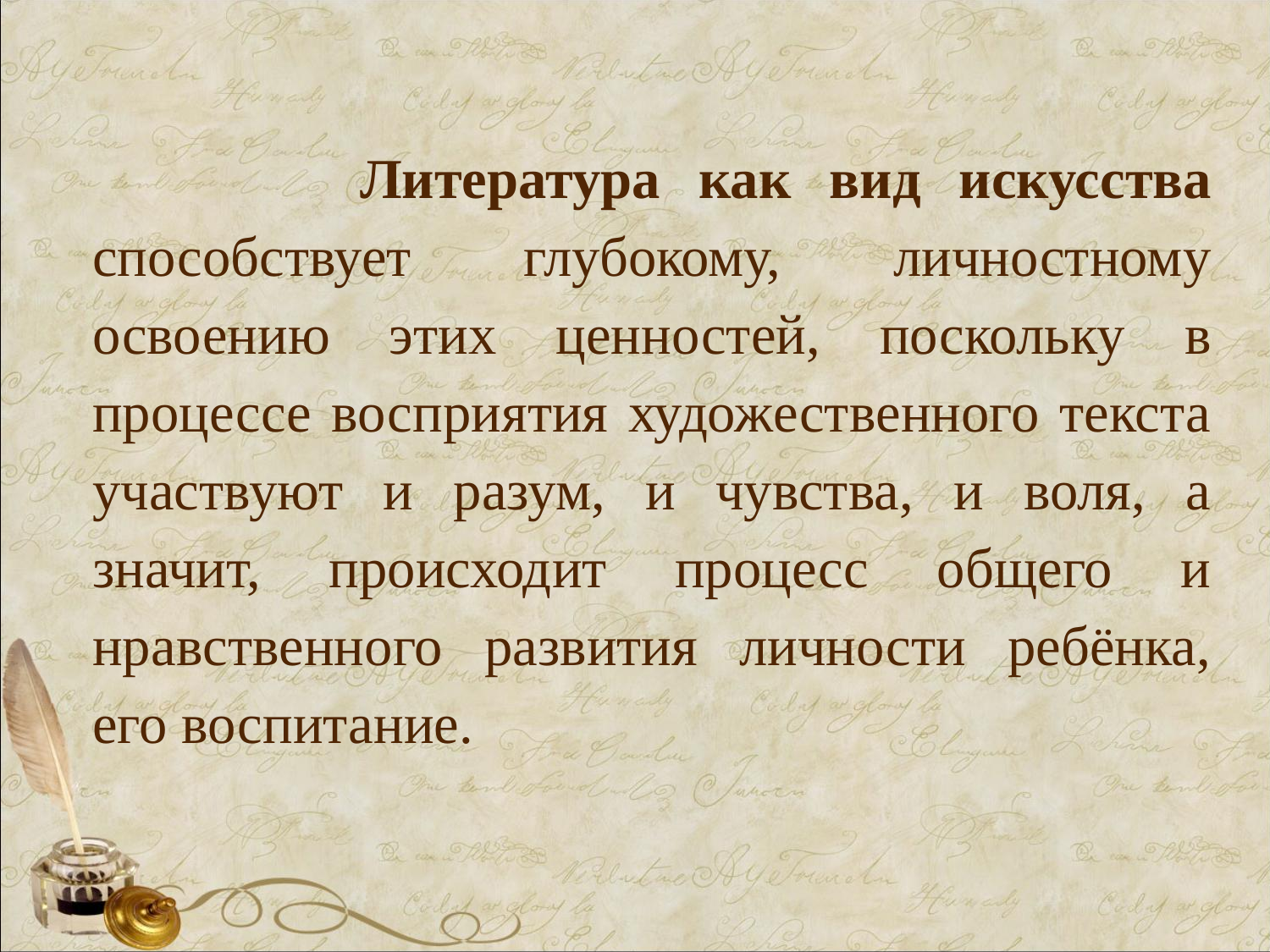

Литература как вид искусства способствует глубокому, личностному освоению этих ценностей, поскольку в процессе восприятия художественного текста участвуют и разум, и чувства, и воля, а значит, происходит процесс общего и нравственного развития личности ребёнка, его воспитание.